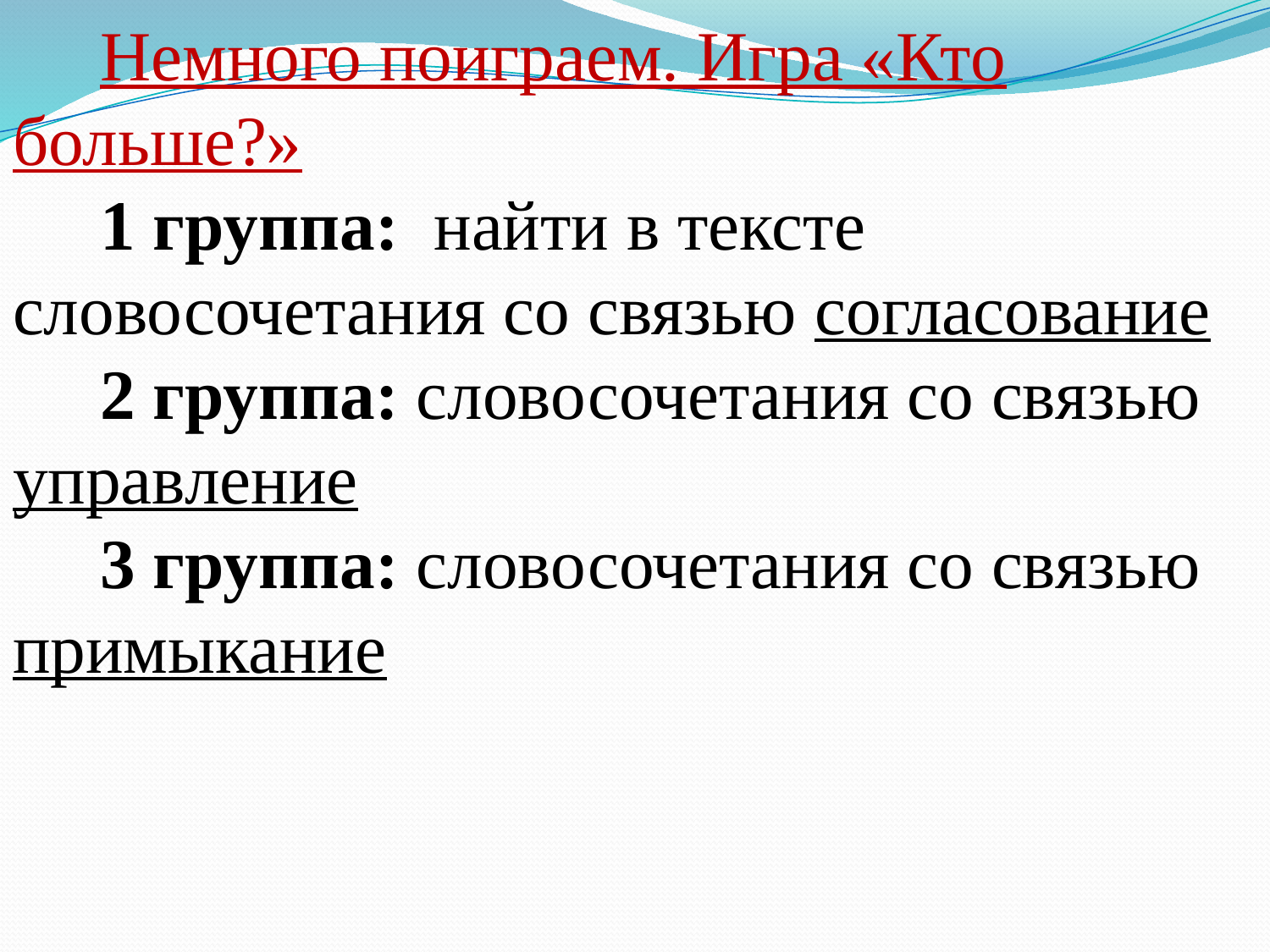

Немного поиграем. Игра «Кто больше?»
1 группа:  найти в тексте словосочетания со связью согласование
2 группа: словосочетания со связью управление
3 группа: словосочетания со связью примыкание